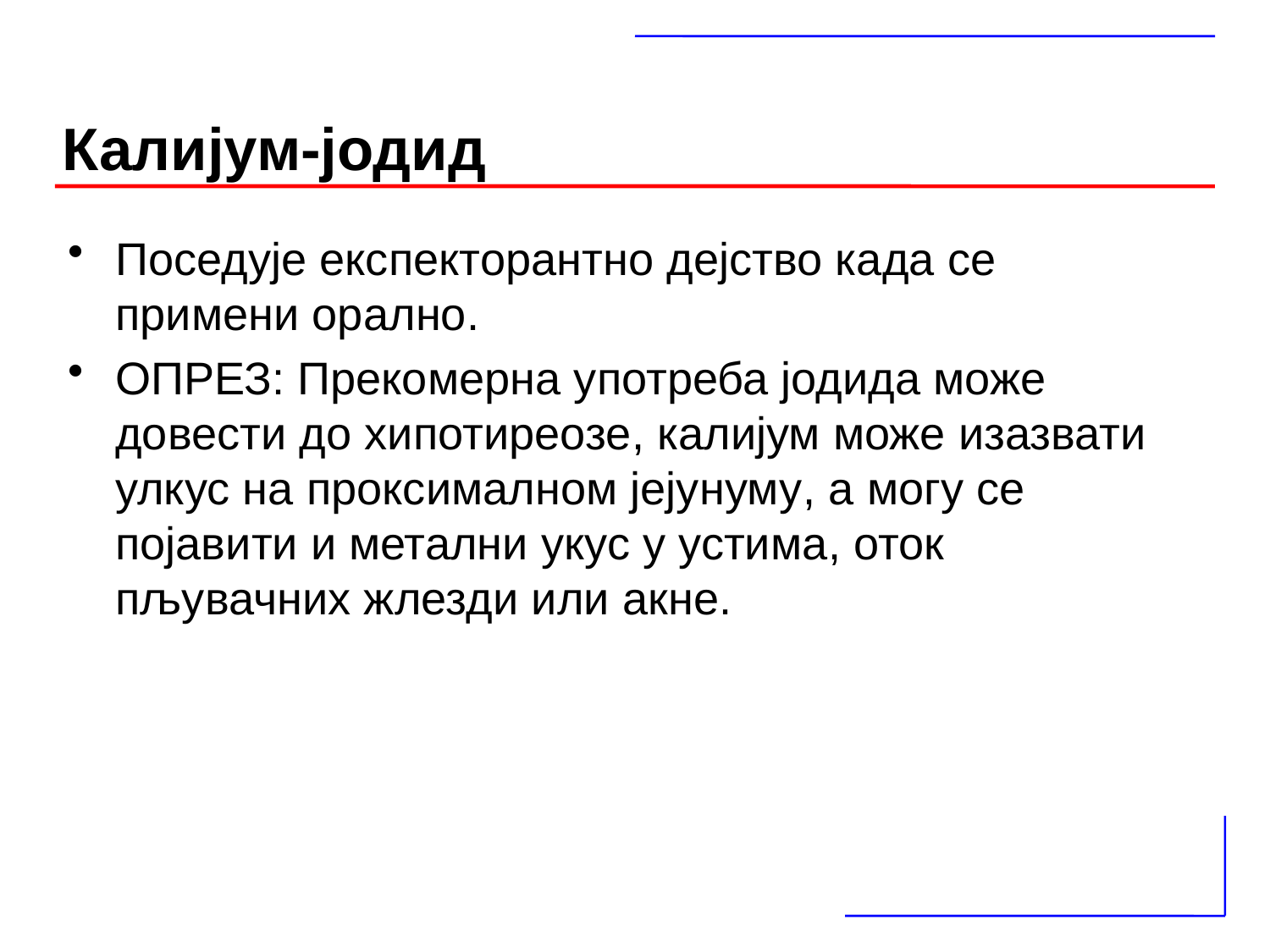

# Калијум-јодид
Поседује експекторантно дејство када се примени орално.
ОПРЕЗ: Прекомерна употреба јодида може довести до хипотиреозе, калијум може изазвати улкус на проксималном јејунуму, а могу се појавити и метални укус у устима, оток пљувачних жлезди или акне.